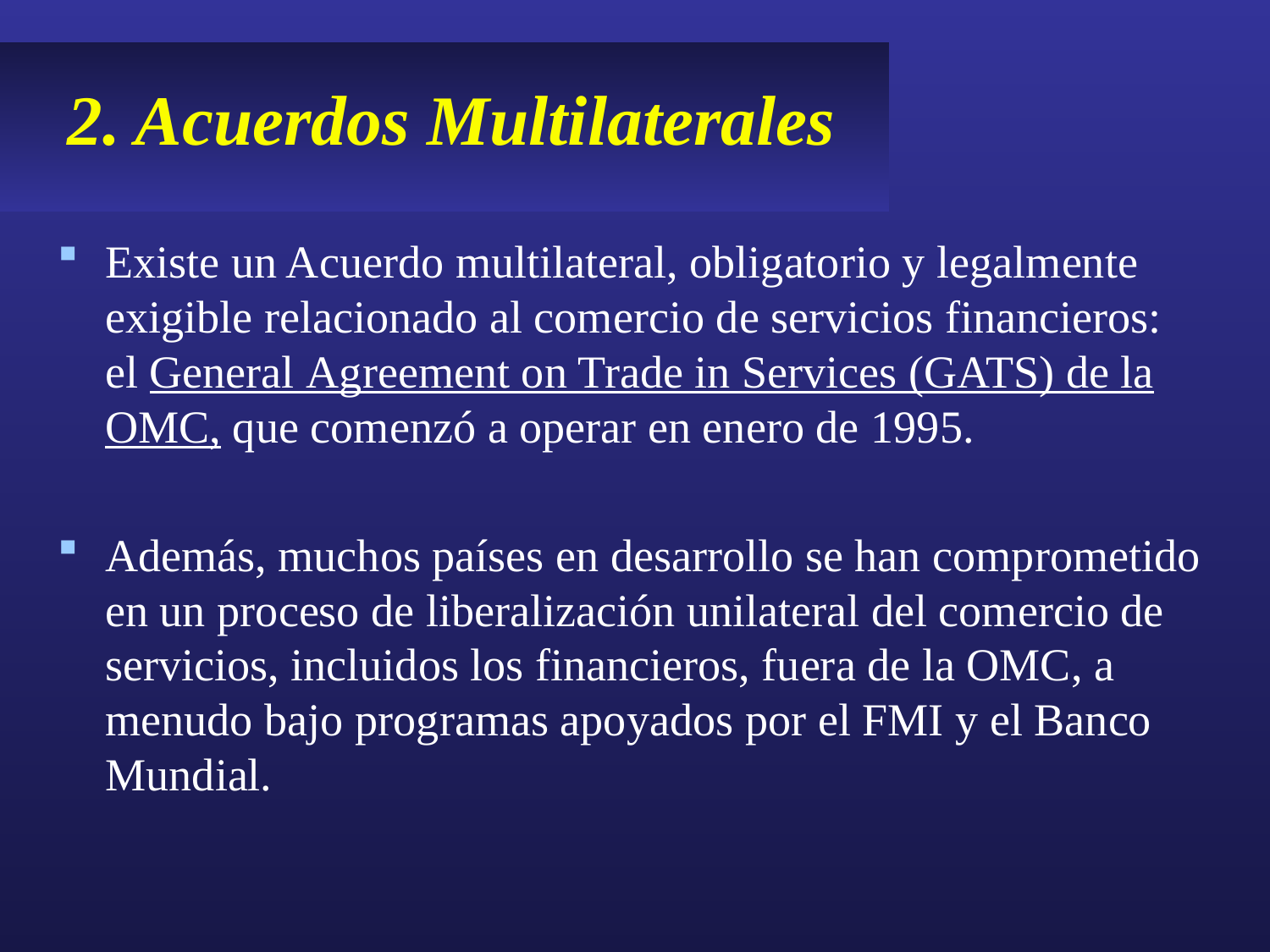

# 2. Acuerdos Multilaterales

Existe un Acuerdo multilateral, obligatorio y legalmente exigible relacionado al comercio de servicios financieros: el General Agreement on Trade in Services (GATS) de la OMC, que comenzó a operar en enero de 1995.

Además, muchos países en desarrollo se han comprometido en un proceso de liberalización unilateral del comercio de servicios, incluidos los financieros, fuera de la OMC, a menudo bajo programas apoyados por el FMI y el Banco Mundial.